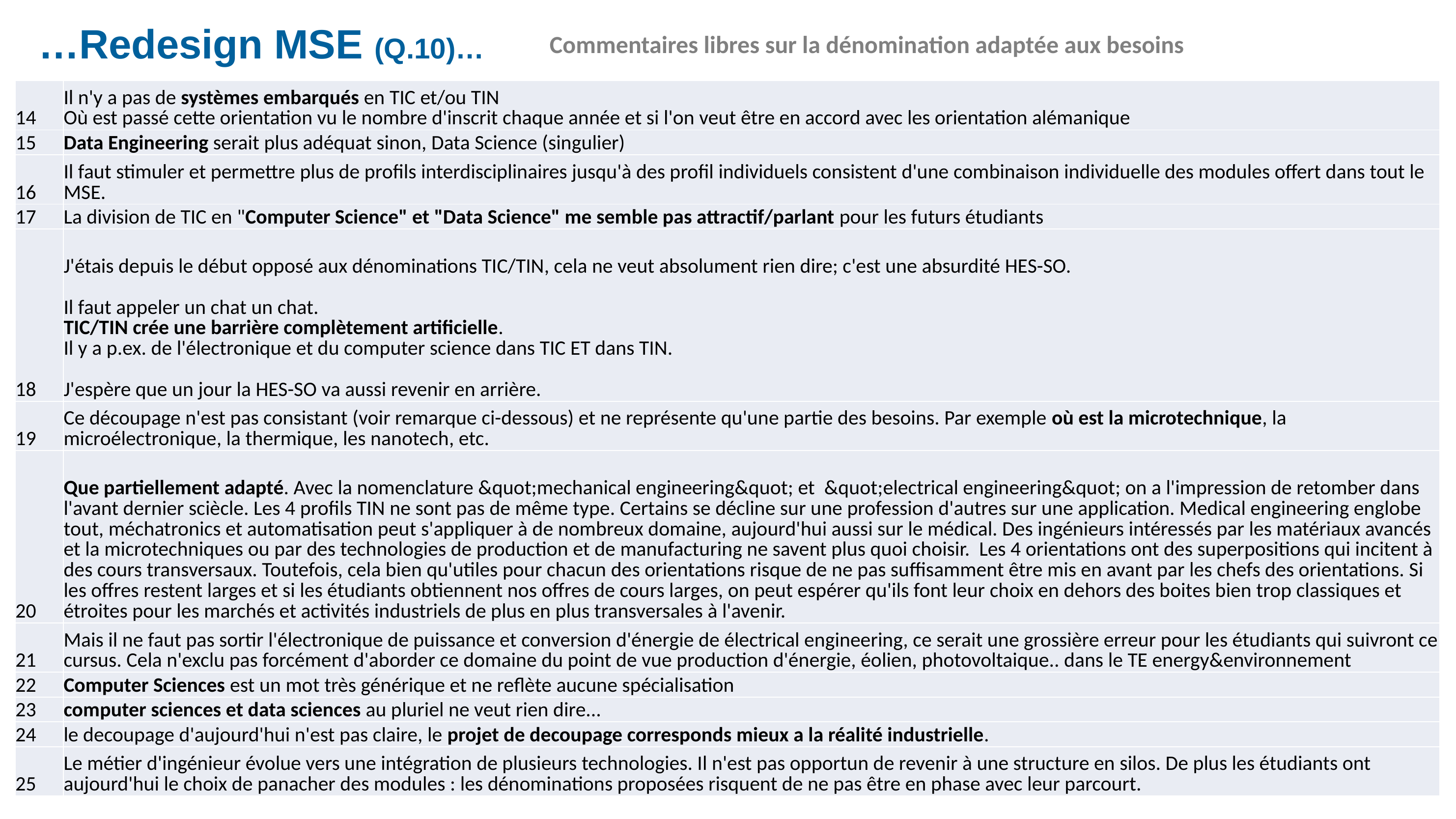

# …Redesign MSE (Q.10)…
Commentaires libres sur la dénomination adaptée aux besoins
| 14 | Il n'y a pas de systèmes embarqués en TIC et/ou TIN Où est passé cette orientation vu le nombre d'inscrit chaque année et si l'on veut être en accord avec les orientation alémanique |
| --- | --- |
| 15 | Data Engineering serait plus adéquat sinon, Data Science (singulier) |
| 16 | Il faut stimuler et permettre plus de profils interdisciplinaires jusqu'à des profil individuels consistent d'une combinaison individuelle des modules offert dans tout le MSE. |
| 17 | La division de TIC en "Computer Science" et "Data Science" me semble pas attractif/parlant pour les futurs étudiants |
| 18 | J'étais depuis le début opposé aux dénominations TIC/TIN, cela ne veut absolument rien dire; c'est une absurdité HES-SO. Il faut appeler un chat un chat. TIC/TIN crée une barrière complètement artificielle. Il y a p.ex. de l'électronique et du computer science dans TIC ET dans TIN. J'espère que un jour la HES-SO va aussi revenir en arrière. |
| 19 | Ce découpage n'est pas consistant (voir remarque ci-dessous) et ne représente qu'une partie des besoins. Par exemple où est la microtechnique, la microélectronique, la thermique, les nanotech, etc. |
| 20 | Que partiellement adapté. Avec la nomenclature &quot;mechanical engineering&quot; et &quot;electrical engineering&quot; on a l'impression de retomber dans l'avant dernier sciècle. Les 4 profils TIN ne sont pas de même type. Certains se décline sur une profession d'autres sur une application. Medical engineering englobe tout, méchatronics et automatisation peut s'appliquer à de nombreux domaine, aujourd'hui aussi sur le médical. Des ingénieurs intéressés par les matériaux avancés et la microtechniques ou par des technologies de production et de manufacturing ne savent plus quoi choisir. Les 4 orientations ont des superpositions qui incitent à des cours transversaux. Toutefois, cela bien qu'utiles pour chacun des orientations risque de ne pas suffisamment être mis en avant par les chefs des orientations. Si les offres restent larges et si les étudiants obtiennent nos offres de cours larges, on peut espérer qu'ils font leur choix en dehors des boites bien trop classiques et étroites pour les marchés et activités industriels de plus en plus transversales à l'avenir. |
| 21 | Mais il ne faut pas sortir l'électronique de puissance et conversion d'énergie de électrical engineering, ce serait une grossière erreur pour les étudiants qui suivront ce cursus. Cela n'exclu pas forcément d'aborder ce domaine du point de vue production d'énergie, éolien, photovoltaique.. dans le TE energy&environnement |
| 22 | Computer Sciences est un mot très générique et ne reflète aucune spécialisation |
| 23 | computer sciences et data sciences au pluriel ne veut rien dire... |
| 24 | le decoupage d'aujourd'hui n'est pas claire, le projet de decoupage corresponds mieux a la réalité industrielle. |
| 25 | Le métier d'ingénieur évolue vers une intégration de plusieurs technologies. Il n'est pas opportun de revenir à une structure en silos. De plus les étudiants ont aujourd'hui le choix de panacher des modules : les dénominations proposées risquent de ne pas être en phase avec leur parcourt. |